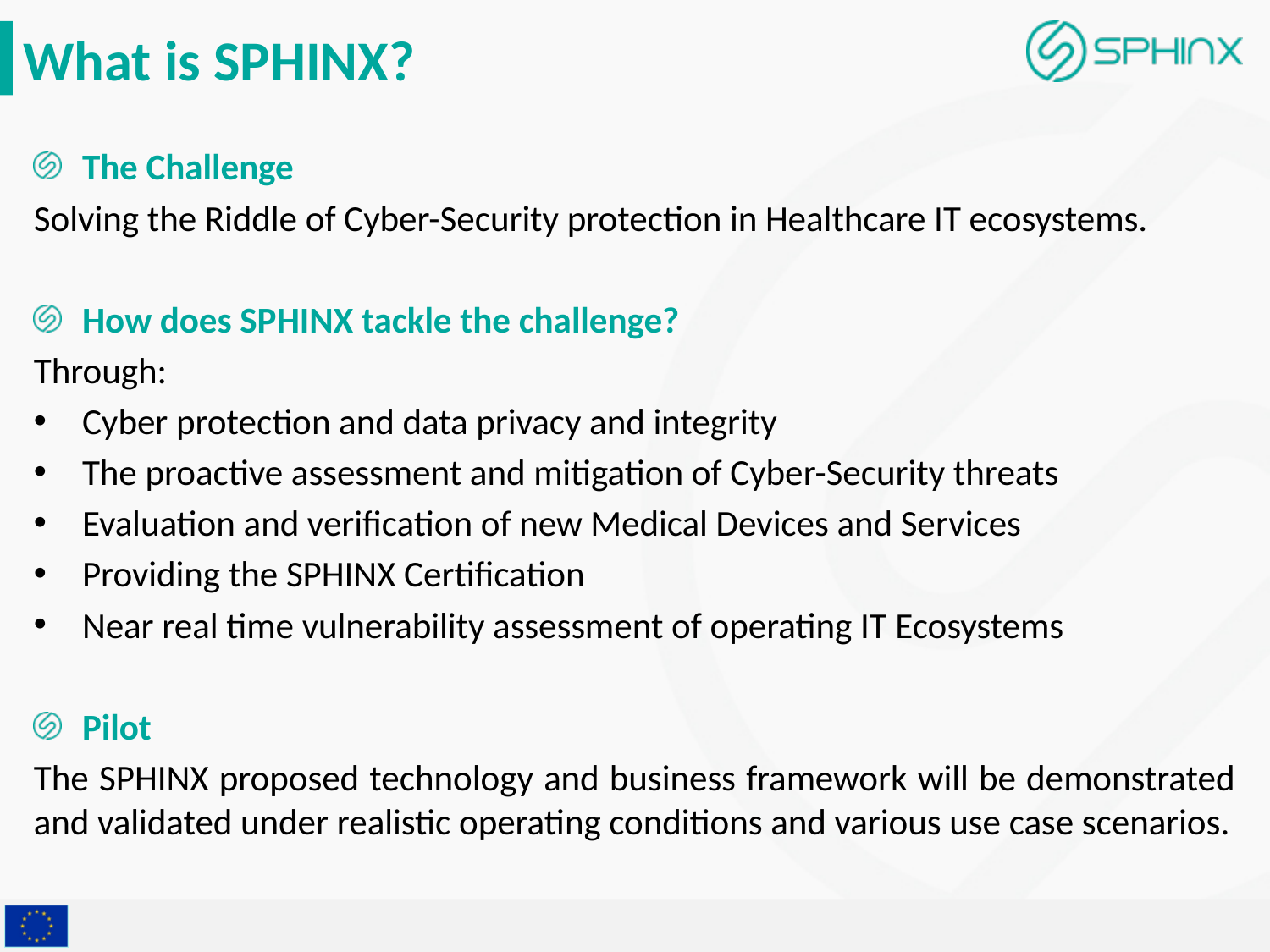

# What is SPHINX?
The Challenge
Solving the Riddle of Cyber-Security protection in Healthcare IT ecosystems.

How does SPHINX tackle the challenge?
Through:
Cyber protection and data privacy and integrity
The proactive assessment and mitigation of Cyber-Security threats
Evaluation and verification of new Medical Devices and Services
Providing the SPHINX Certification
Near real time vulnerability assessment of operating IT Ecosystems

Pilot
The SPHINX proposed technology and business framework will be demonstrated and validated under realistic operating conditions and various use case scenarios.